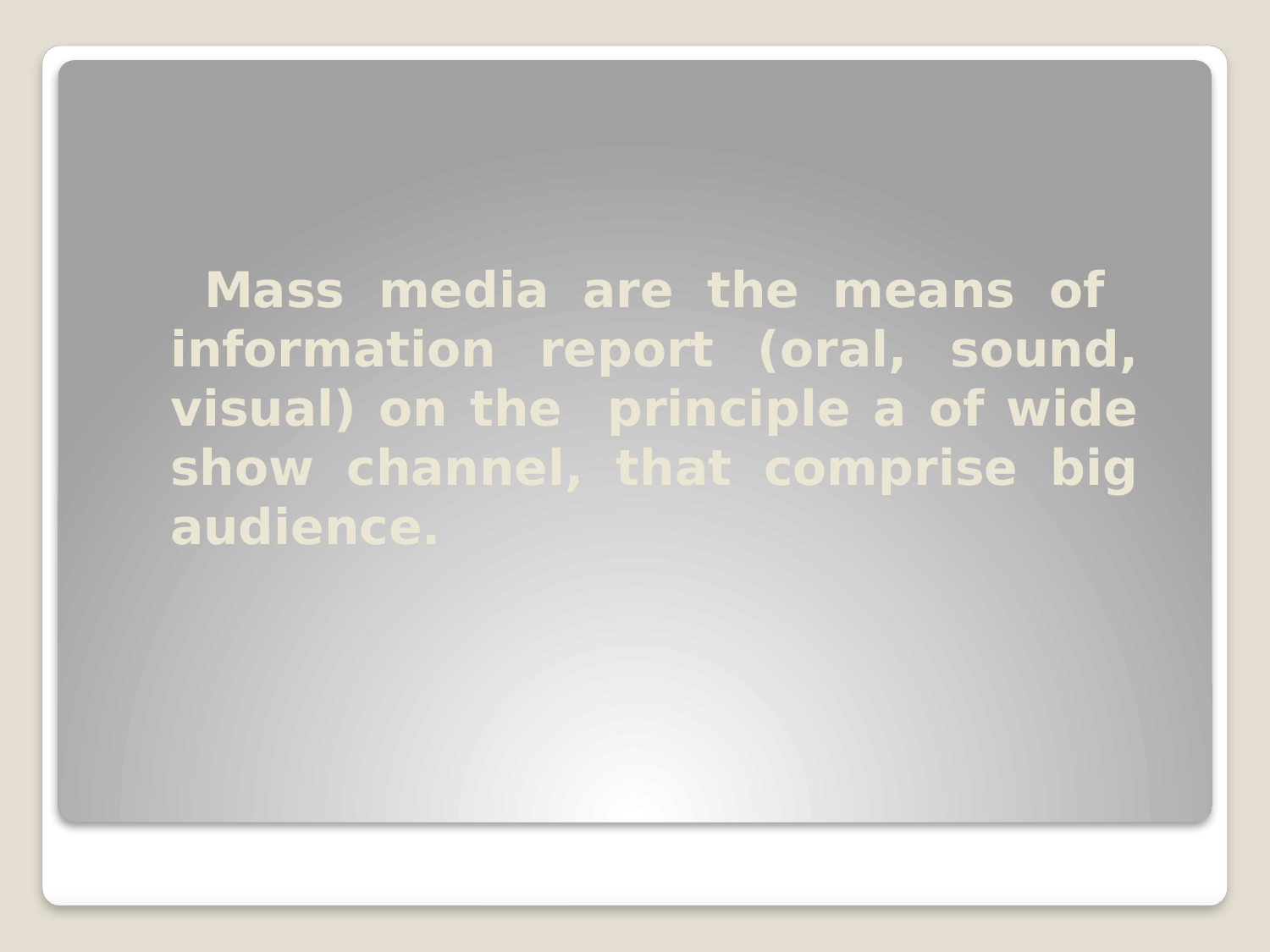

Mass media are the means of  information report (oral, sound, visual) on the  principle a of wide show channel, that comprise big audience.